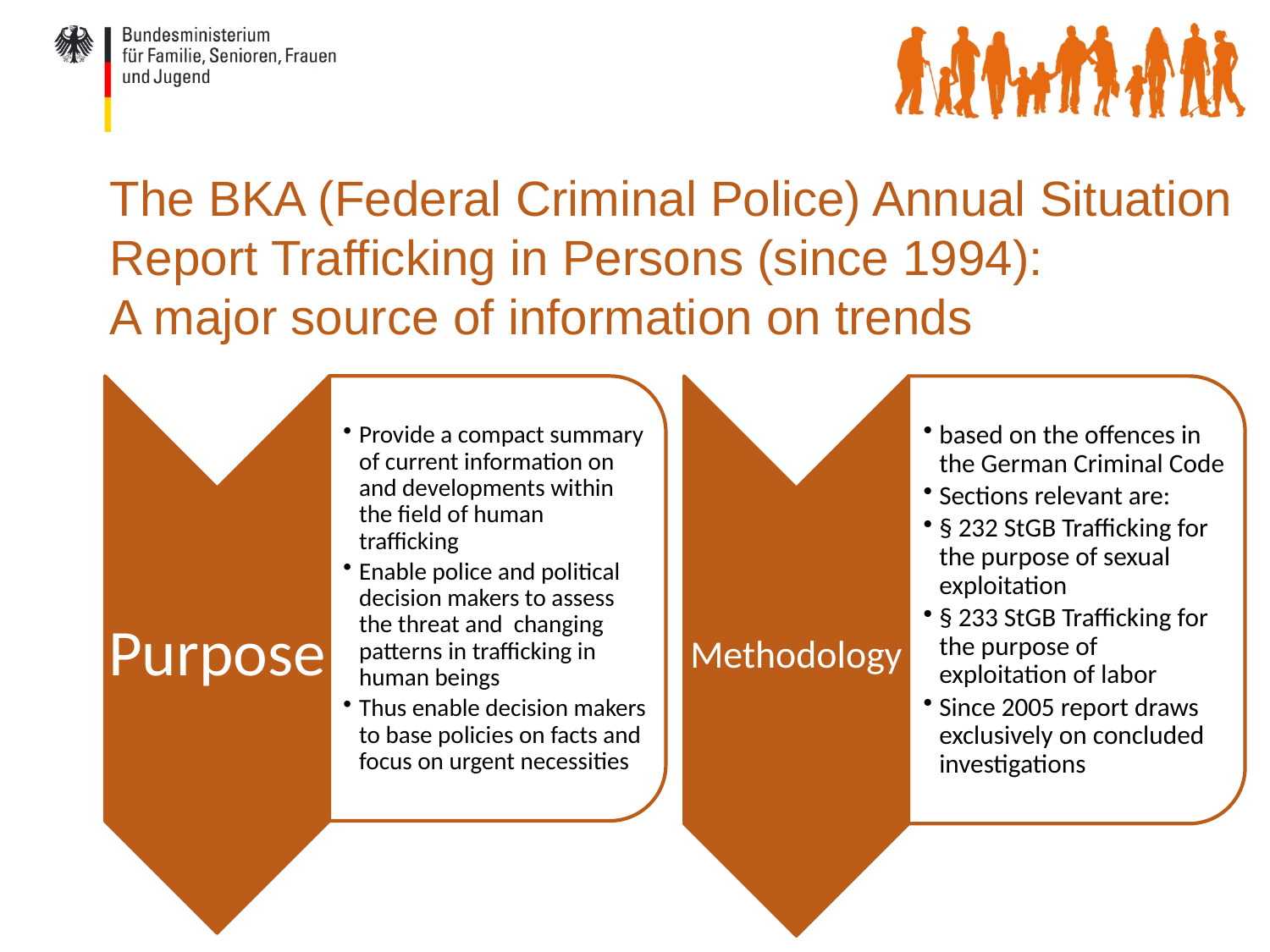

# The BKA (Federal Criminal Police) Annual Situation Report Trafficking in Persons (since 1994): A major source of information on trends
Purpose
Provide a compact summary of current information on and developments within the field of human trafficking
Enable police and political decision makers to assess the threat and  changing patterns in trafficking in human beings
Thus enable decision makers to base policies on facts and focus on urgent necessities
Methodology
based on the offences in the German Criminal Code
Sections relevant are:
§ 232 StGB Trafficking for the purpose of sexual exploitation
§ 233 StGB Trafficking for the purpose of exploitation of labor
Since 2005 report draws exclusively on concluded investigations